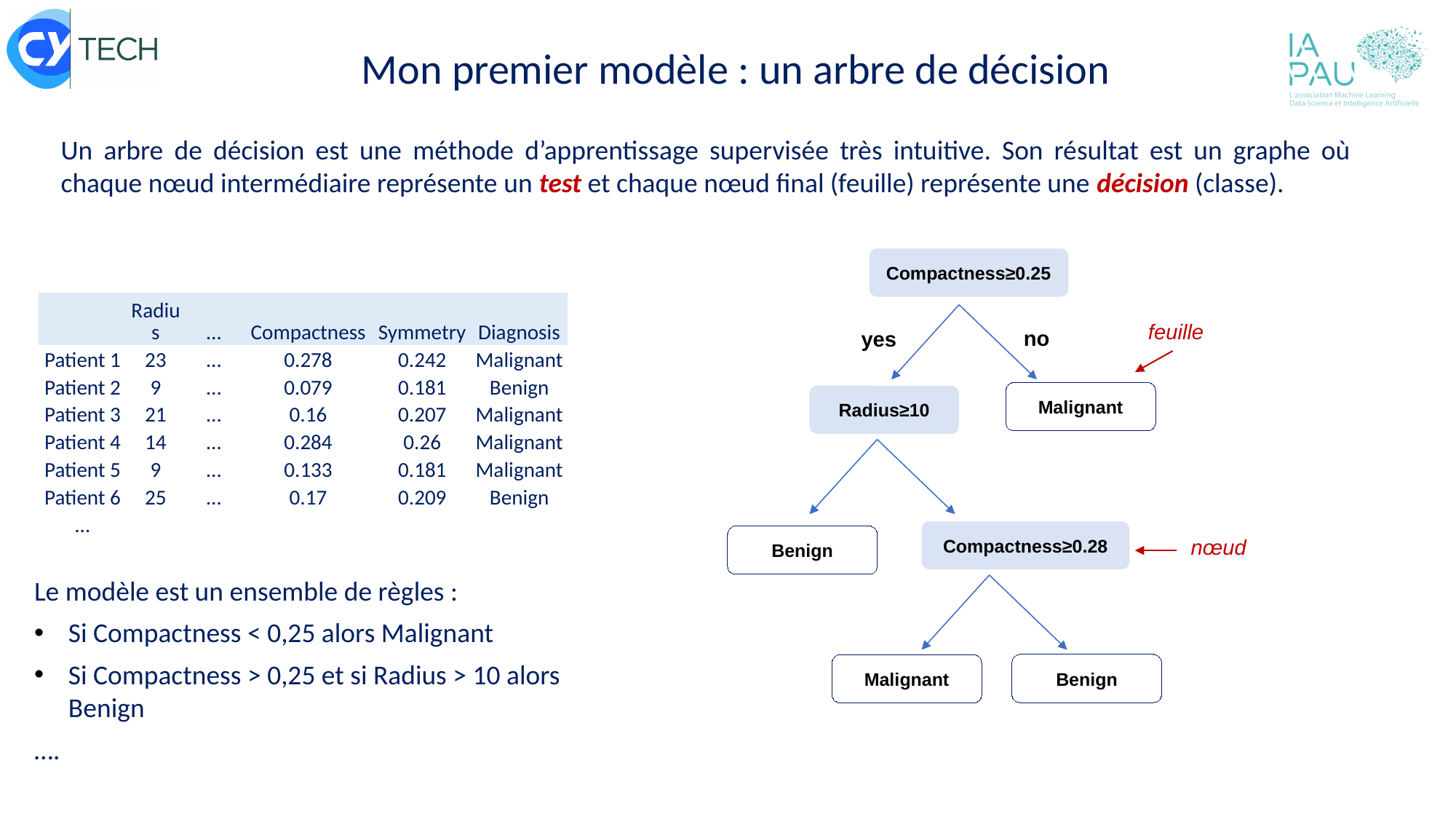

Mon premier modèle : un arbre de décision
Un arbre de décision est une méthode d’apprentissage supervisée très intuitive. Son résultat est un graphe où chaque nœud intermédiaire représente un test et chaque nœud final (feuille) représente une décision (classe).

Compactness≥0.25

no
yes

Malignant

Radius≥10

Compactness≥0.28

Benign

Benign

Malignant

|  | Radius | … | Compactness | Symmetry | Diagnosis |
| --- | --- | --- | --- | --- | --- |
| Patient 1 | 23 | … | 0.278 | 0.242 | Malignant |
| Patient 2 | 9 | … | 0.079 | 0.181 | Benign |
| Patient 3 | 21 | … | 0.16 | 0.207 | Malignant |
| Patient 4 | 14 | … | 0.284 | 0.26 | Malignant |
| Patient 5 | 9 | … | 0.133 | 0.181 | Malignant |
| Patient 6 | 25 | … | 0.17 | 0.209 | Benign |
| … |  |  |  |  |  |
feuille
nœud
Le modèle est un ensemble de règles :
Si Compactness < 0,25 alors Malignant
Si Compactness > 0,25 et si Radius > 10 alors Benign
….